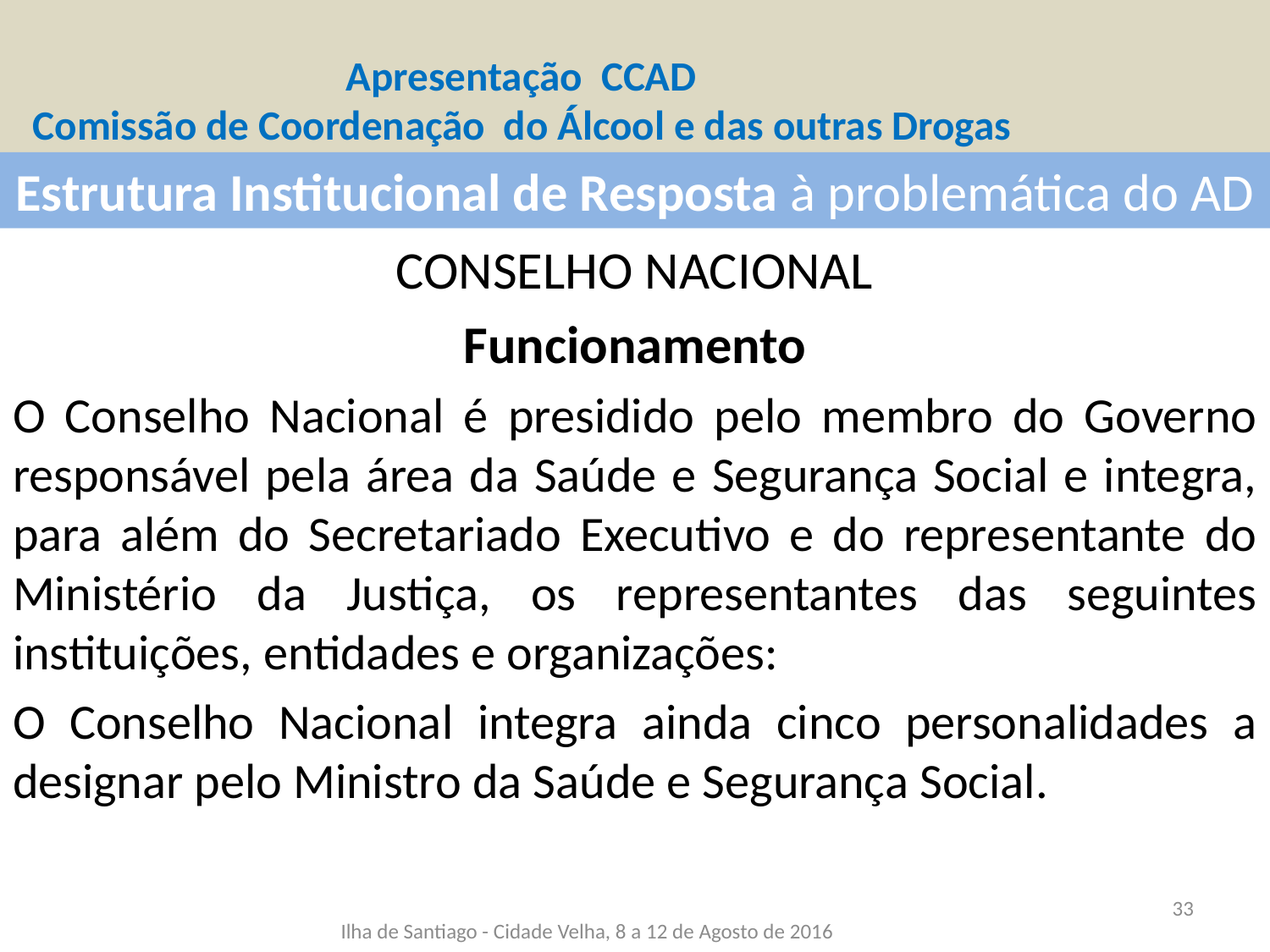

# Apresentação  CCAD Comissão de Coordenação  do Álcool e das outras Drogas
Estrutura Institucional de Resposta à problemática do AD
CONSELHO NACIONAL
Funcionamento
O Conselho Nacional é presidido pelo membro do Governo responsável pela área da Saúde e Segurança Social e integra, para além do Secretariado Executivo e do representante do Ministério da Justiça, os representantes das seguintes instituições, entidades e organizações:
O Conselho Nacional integra ainda cinco personalidades a designar pelo Ministro da Saúde e Segurança Social.

33
Ilha de Santiago - Cidade Velha, 8 a 12 de Agosto de 2016